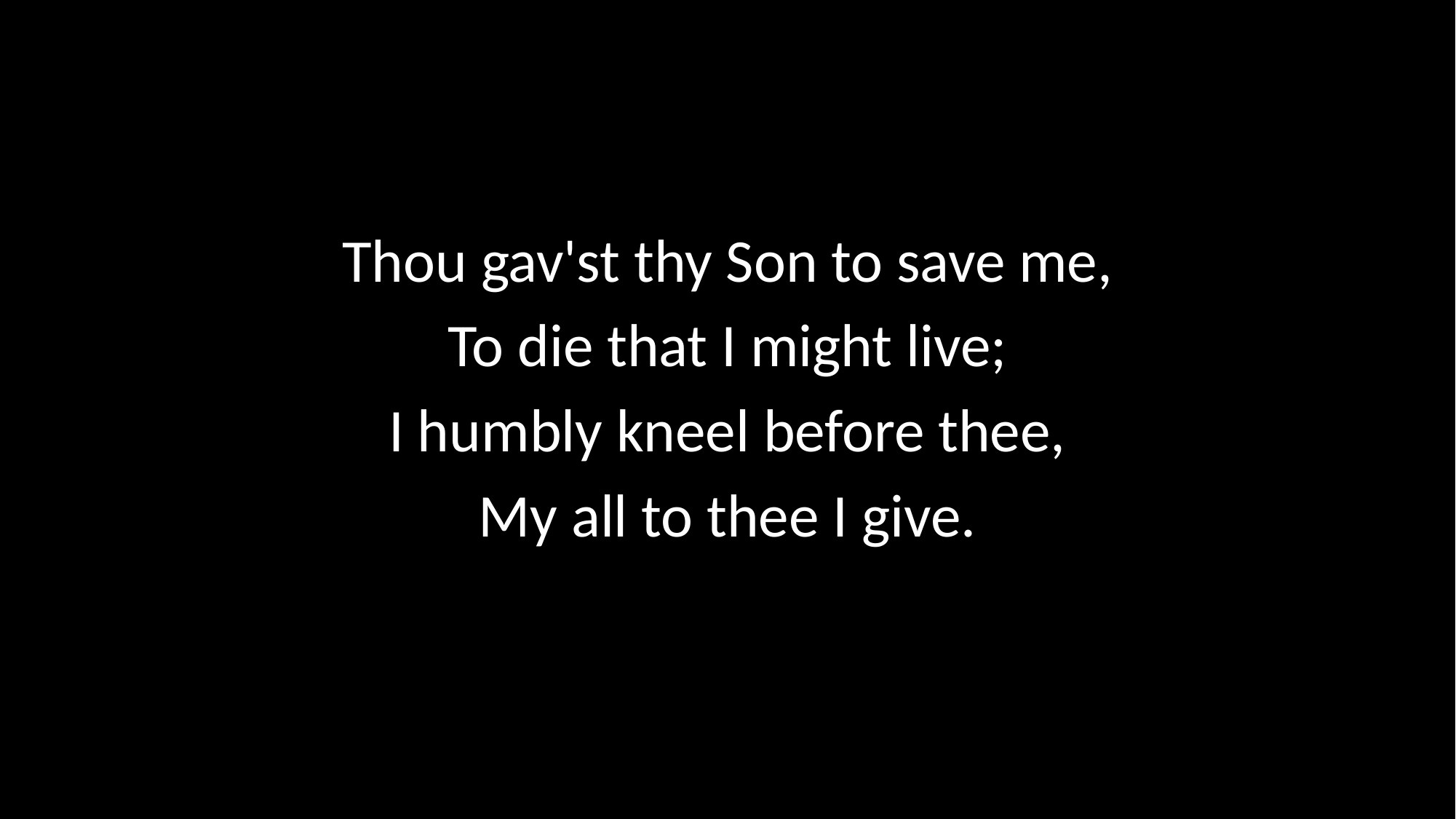

Thou gav'st thy Son to save me,
To die that I might live;
I humbly kneel before thee,
My all to thee I give.